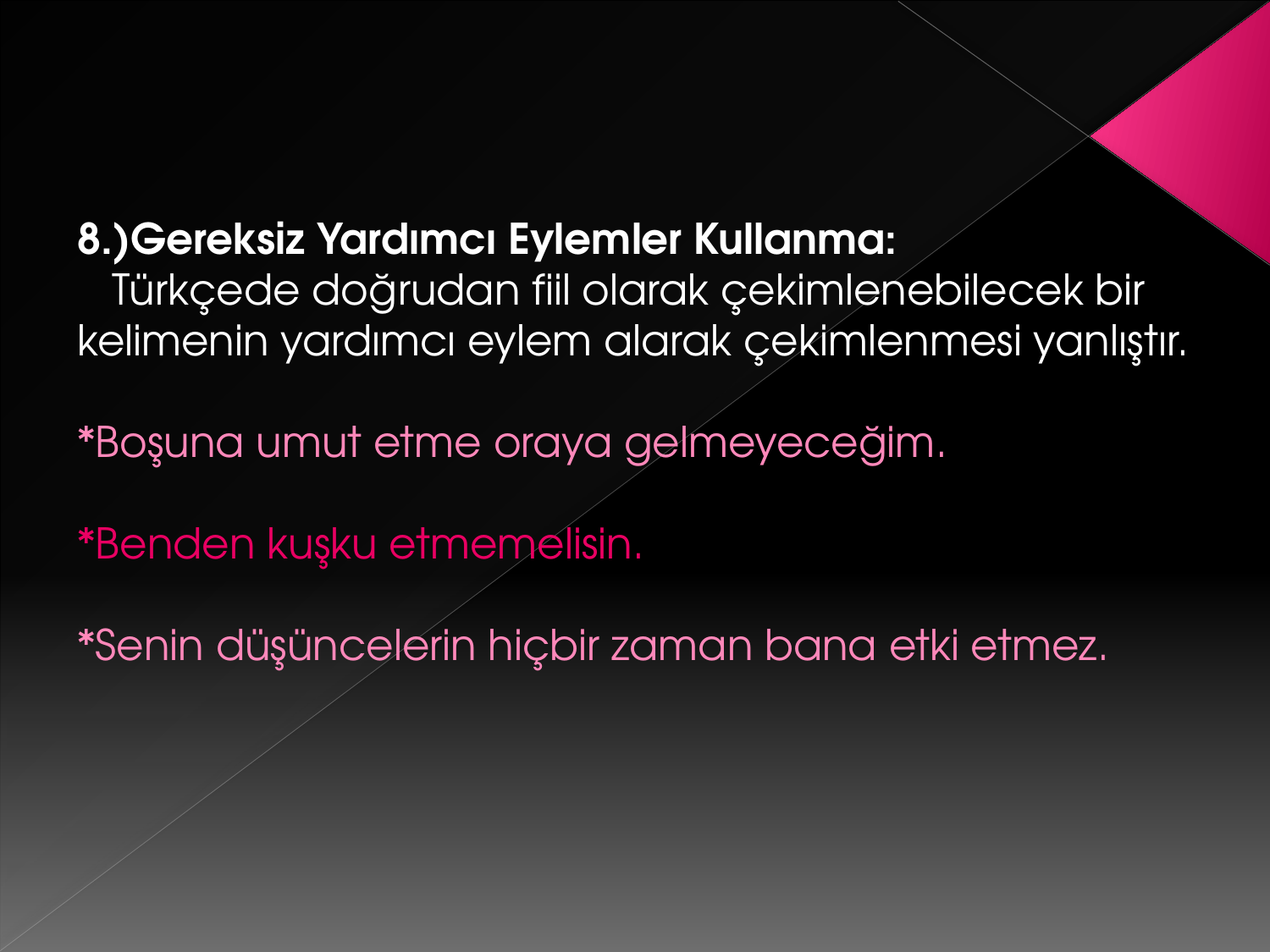

8.)Gereksiz Yardımcı Eylemler Kullanma:
   Türkçede doğrudan fiil olarak çekimlenebilecek bir kelimenin yardımcı eylem alarak çekimlenmesi yanlıştır.
*Boşuna umut etme oraya gelmeyeceğim.
*Benden kuşku etmemelisin.
*Senin düşüncelerin hiçbir zaman bana etki etmez.